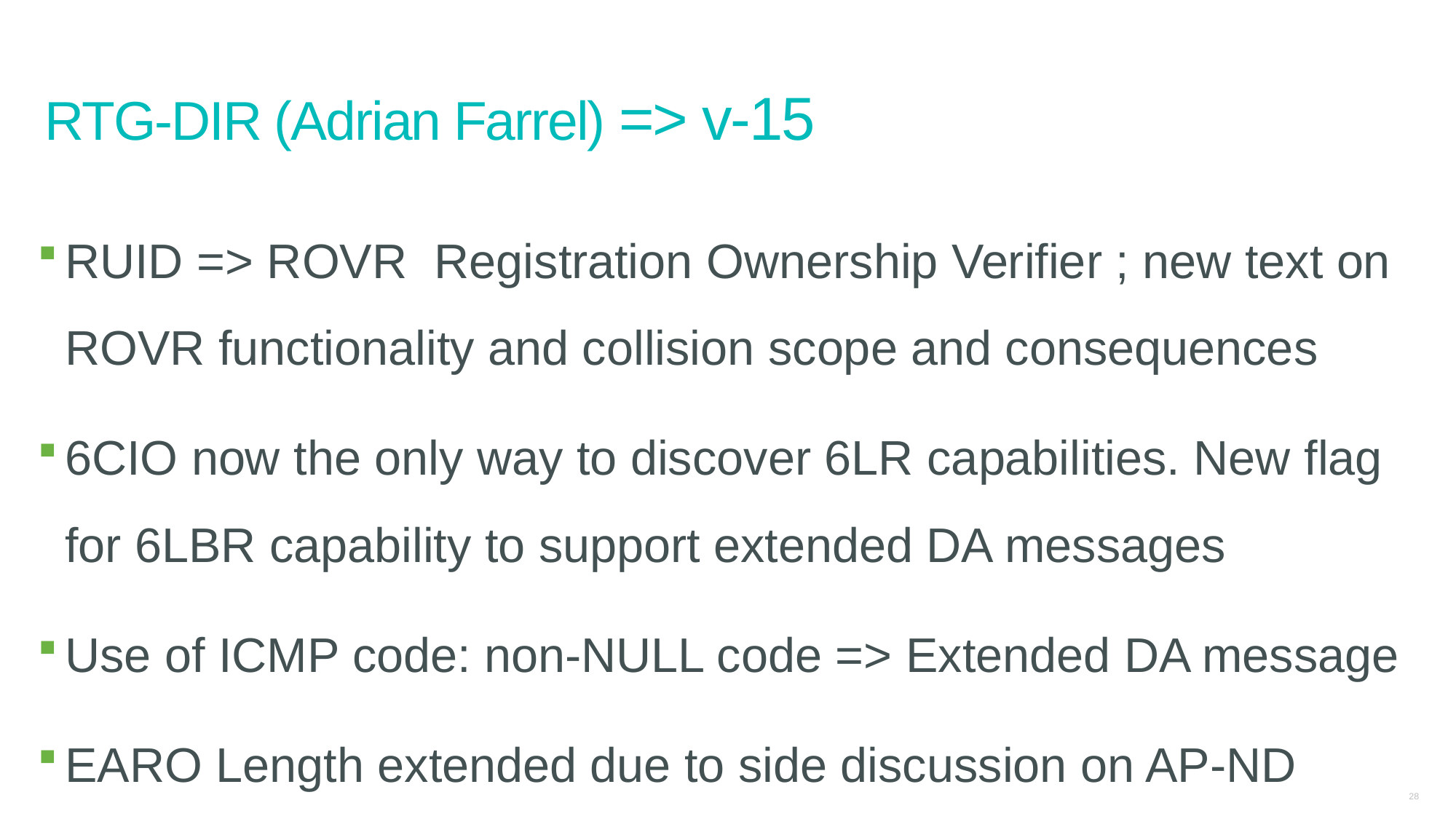

# RTG-DIR (Adrian Farrel) => v-15
RUID => ROVR  Registration Ownership Verifier ; new text on ROVR functionality and collision scope and consequences
6CIO now the only way to discover 6LR capabilities. New flag for 6LBR capability to support extended DA messages
Use of ICMP code: non-NULL code => Extended DA message
EARO Length extended due to side discussion on AP-ND